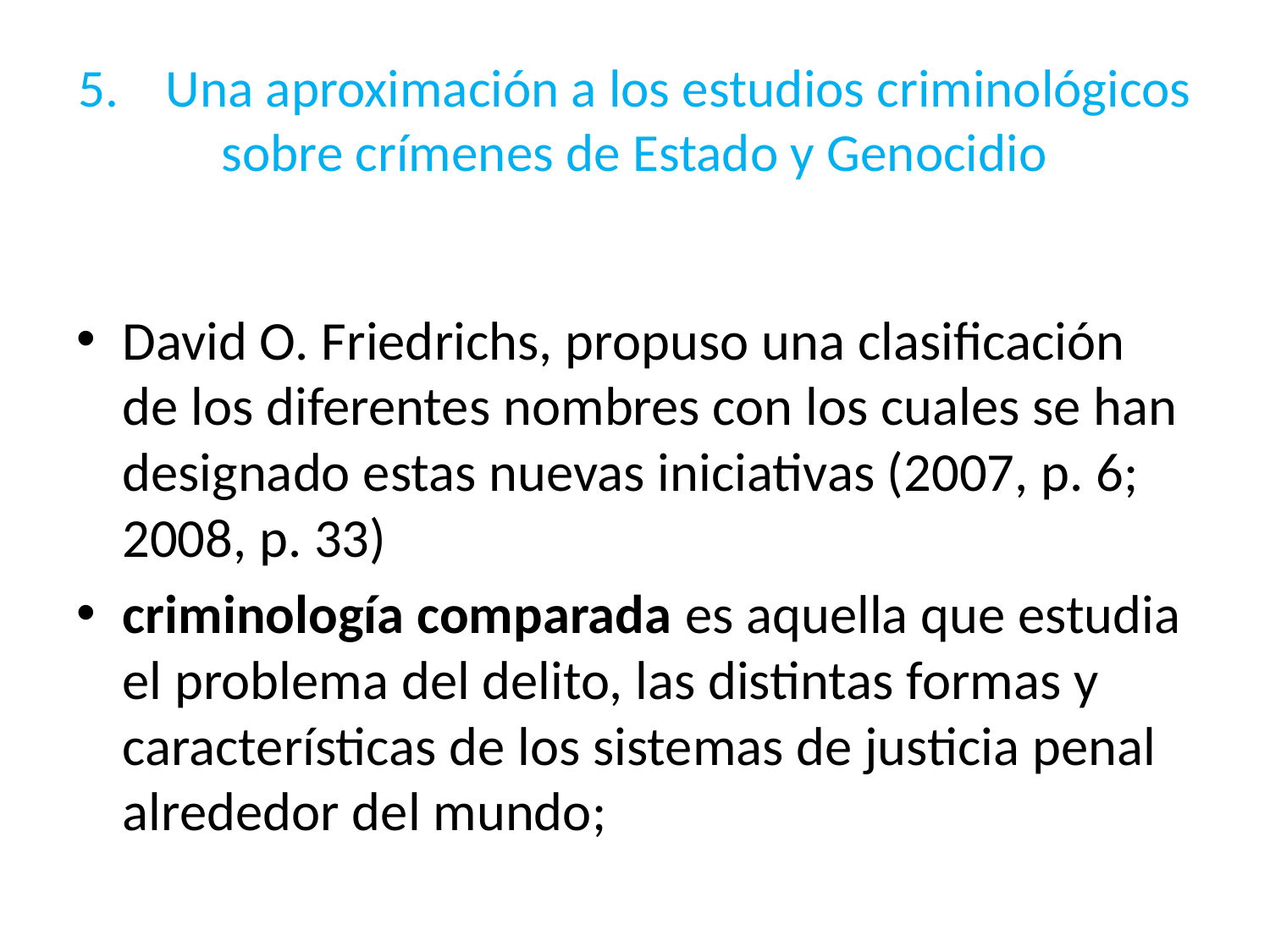

# 5.	Una aproximación a los estudios criminológicos sobre crímenes de Estado y Genocidio

David O. Friedrichs, propuso una clasificación de los diferentes nombres con los cuales se han designado estas nuevas iniciativas (2007, p. 6; 2008, p. 33)
criminología comparada es aquella que estudia el problema del delito, las distintas formas y características de los sistemas de justicia penal alrededor del mundo;